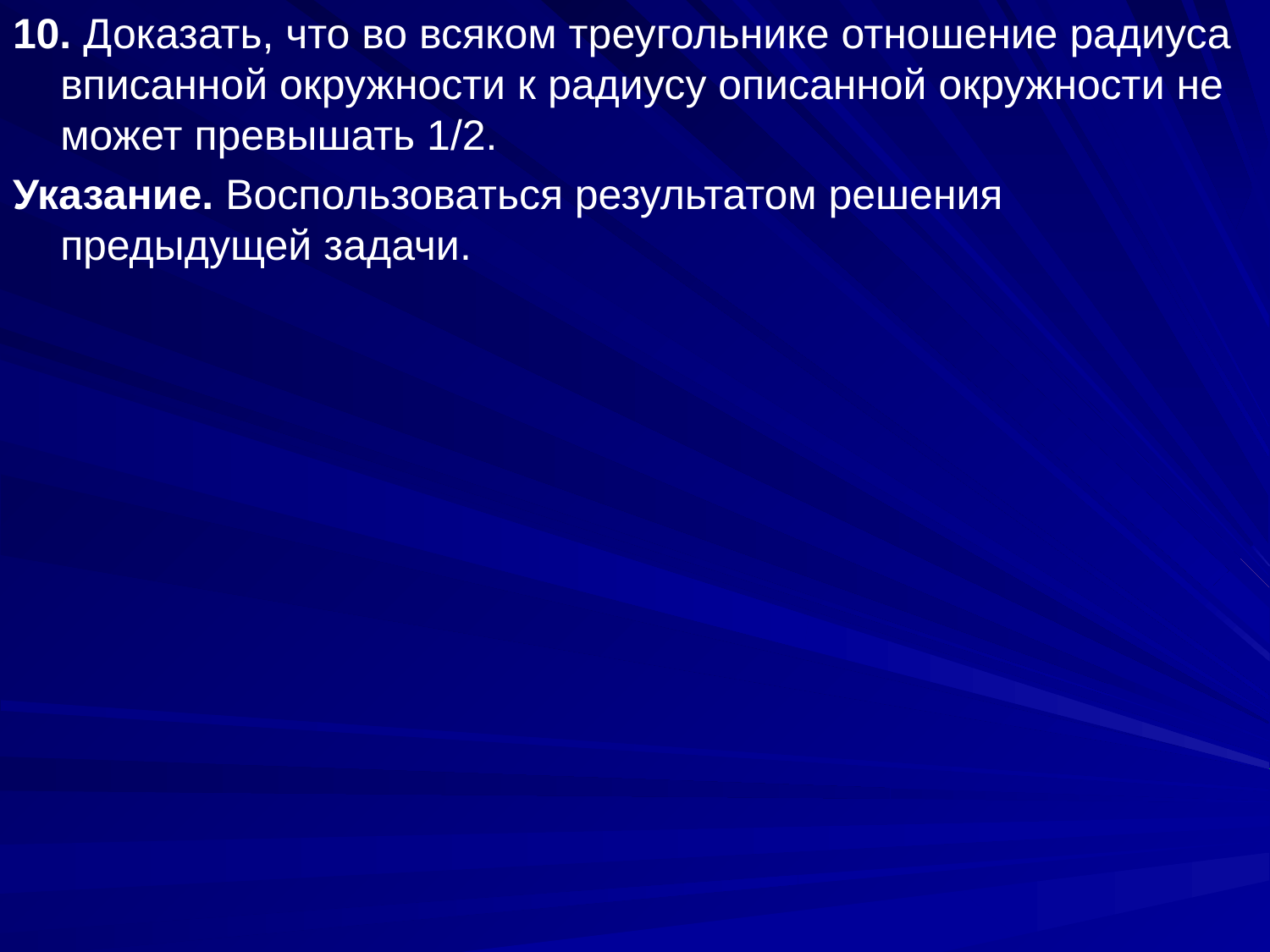

10. Доказать, что во всяком треугольнике отношение радиуса вписанной окружности к радиусу описанной окружности не может превышать 1/2.
Указание. Воспользоваться результатом решения предыдущей задачи.